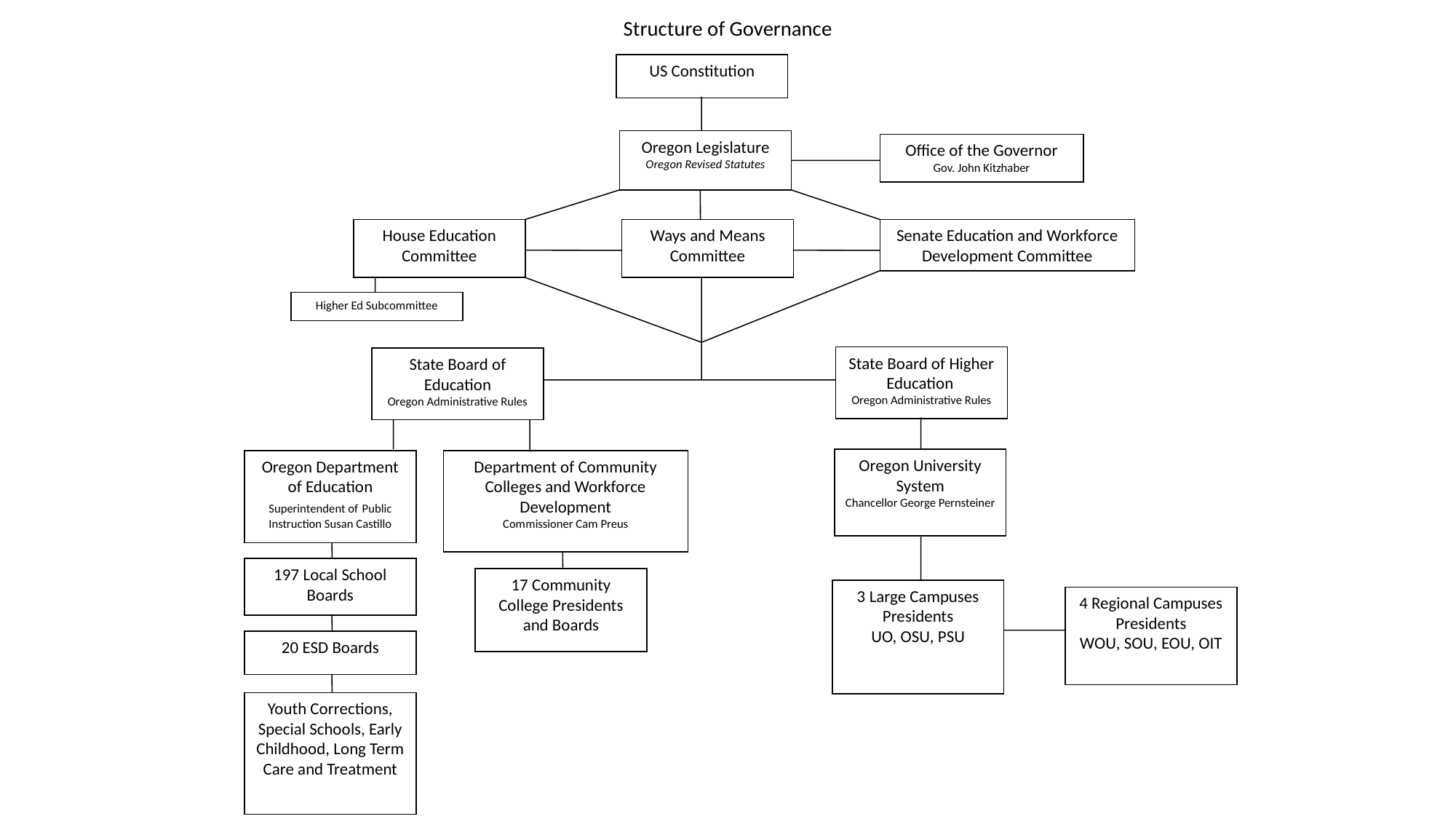

# Structure of Governance
US Constitution

Oregon Legislature
Oregon Revised Statutes
Office of the Governor
Gov. John Kitzhaber

House Education Committee
Ways and Means Committee
Senate Education and Workforce Development Committee

Higher Ed Subcommittee

State Board of Higher Education
Oregon Administrative Rules

State Board of Education
Oregon Administrative Rules

Oregon University System
Chancellor George Pernsteiner
Oregon Department of Education
Superintendent of Public Instruction Susan Castillo
Department of Community Colleges and Workforce Development
Commissioner Cam Preus

197 Local School Boards
17 Community College Presidents and Boards
3 Large Campuses Presidents
UO, OSU, PSU
4 Regional Campuses Presidents
WOU, SOU, EOU, OIT

20 ESD Boards

Youth Corrections, Special Schools, Early Childhood, Long Term Care and Treatment